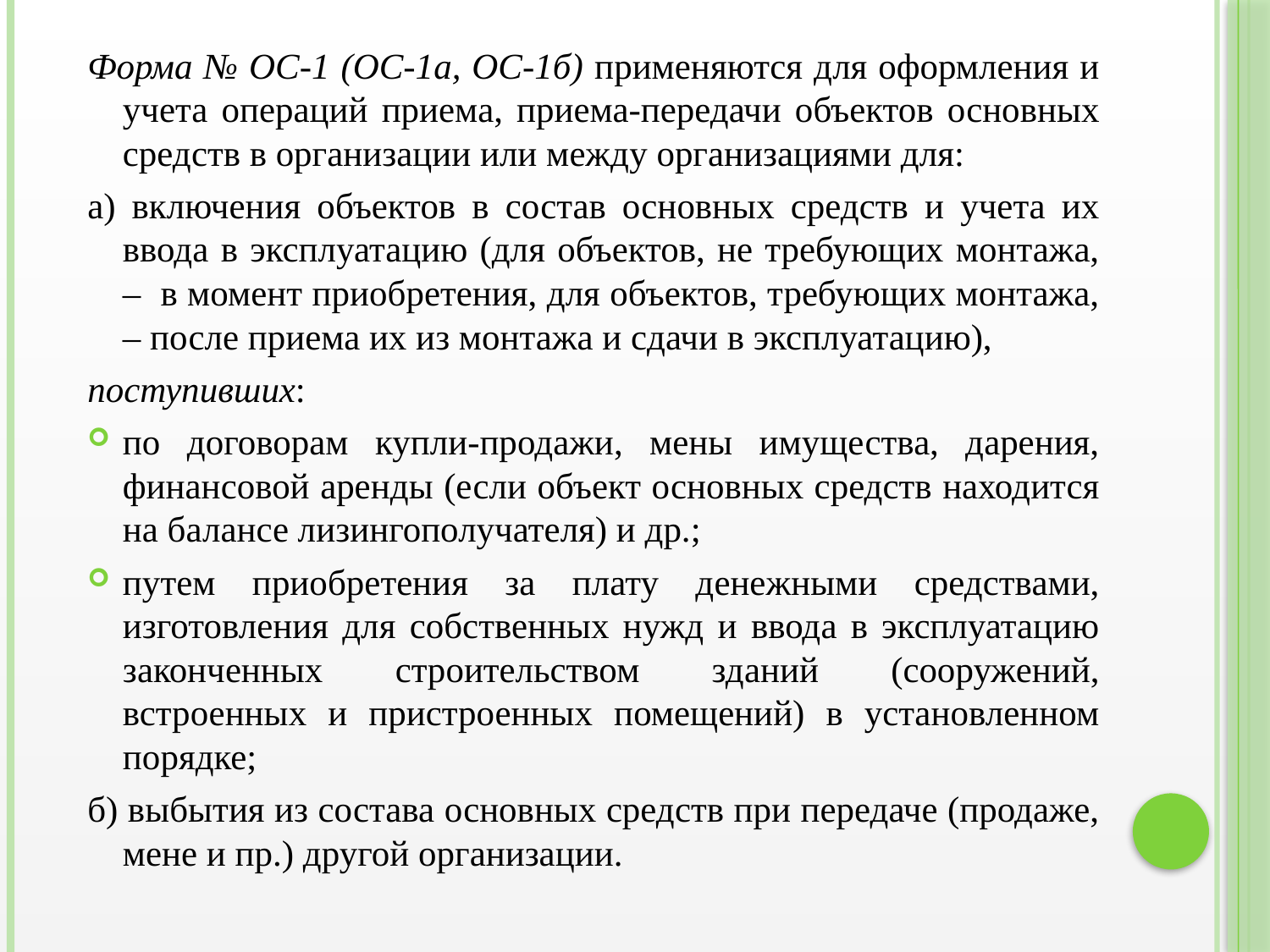

Форма № ОС-1 (ОС-1а, ОС-1б) применяются для оформления и учета операций приема, приема-передачи объектов основных средств в организации или между организациями для:
а) включения объектов в состав основных средств и учета их ввода в эксплуатацию (для объектов, не требующих монтажа, –  в момент приобретения, для объектов, требующих монтажа, – после приема их из монтажа и сдачи в эксплуатацию),
поступивших:
по договорам купли-продажи, мены имущества, дарения, финансовой аренды (если объект основных средств находится на балансе лизингополучателя) и др.;
путем приобретения за плату денежными средствами, изготовления для собственных нужд и ввода в эксплуатацию законченных строительством зданий (сооружений, встроенных и пристроенных помещений) в установленном порядке;
б) выбытия из состава основных средств при передаче (продаже, мене и пр.) другой организации.